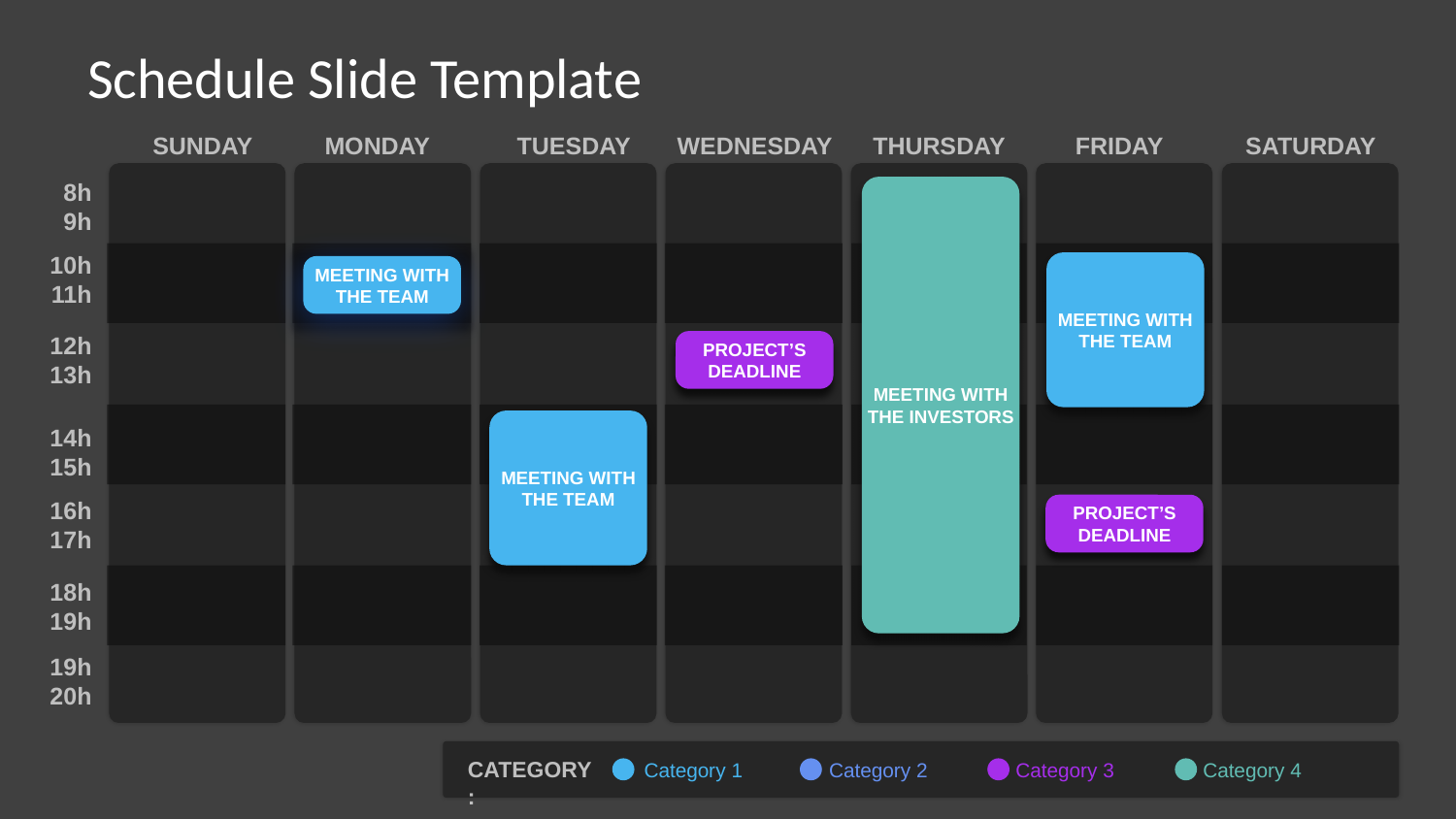

# Schedule Slide Template
SUNDAY
MONDAY
TUESDAY
WEDNESDAY
THURSDAY
FRIDAY
SATURDAY

MEETING WITH THE INVESTORS
8h
9h

10h
11h
MEETING WITH THE TEAM
MEETING WITH THE TEAM
12h
13h
PROJECT’S DEADLINE

MEETING WITH THE TEAM
14h
15h
PROJECT’S DEADLINE
16h
17h

18h
19h
19h
20h

CATEGORY:
Category 1
Category 2
Category 3
Category 4